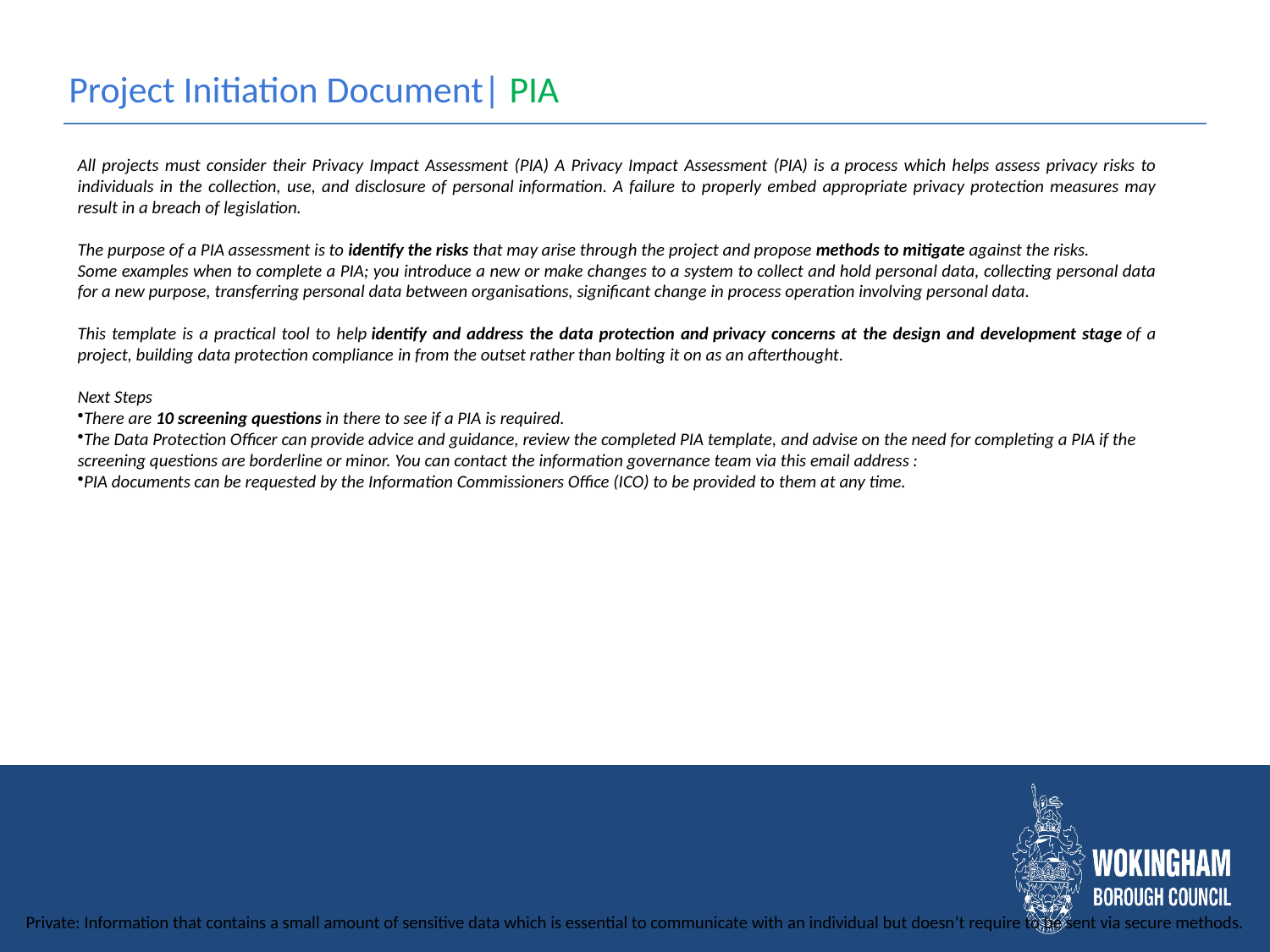

Project Initiation Document| PIA
All projects must consider their Privacy Impact Assessment (PIA) A Privacy Impact Assessment (PIA) is a process which helps assess privacy risks to individuals in the collection, use, and disclosure of personal information. A failure to properly embed appropriate privacy protection measures may result in a breach of legislation.​
​
The purpose of a PIA assessment is to identify the risks that may arise through the project and propose methods to mitigate against the risks.​
Some examples when to complete a PIA; you introduce a new or make changes to a system to collect and hold personal data, collecting personal data for a new purpose, transferring personal data between organisations, significant change in process operation involving personal data. ​
​
This template is a practical tool to help identify and address the data protection and privacy concerns at the design and development stage of a project, building data protection compliance in from the outset rather than bolting it on as an afterthought.​
​
Next Steps​
There are 10 screening questions in there to see if a PIA is required. ​
The Data Protection Officer can provide advice and guidance, review the completed PIA template, and advise on the need for completing a PIA if the screening questions are borderline or minor.​ You can contact the information governance team via this email address :
PIA documents can be requested by the Information Commissioners Office (ICO) to be provided to them at any time. ​

Apprenticeships